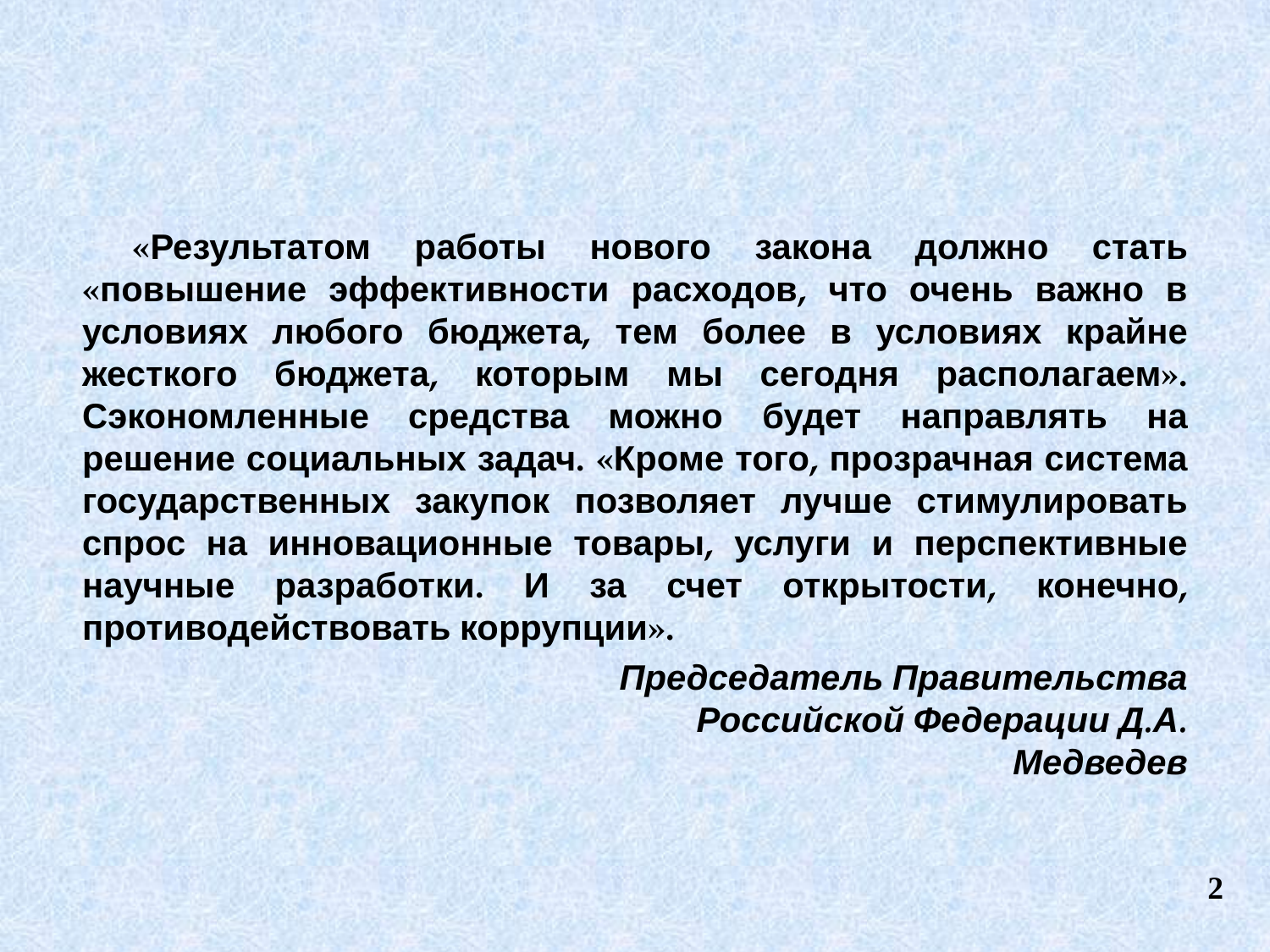

«Результатом работы нового закона должно стать «повышение эффективности расходов, что очень важно в условиях любого бюджета, тем более в условиях крайне жесткого бюджета, которым мы сегодня располагаем». Сэкономленные средства можно будет направлять на решение социальных задач. «Кроме того, прозрачная система государственных закупок позволяет лучше стимулировать спрос на инновационные товары, услуги и перспективные научные разработки. И за счет открытости, конечно, противодействовать коррупции».
Председатель Правительства Российской Федерации Д.А. Медведев
2